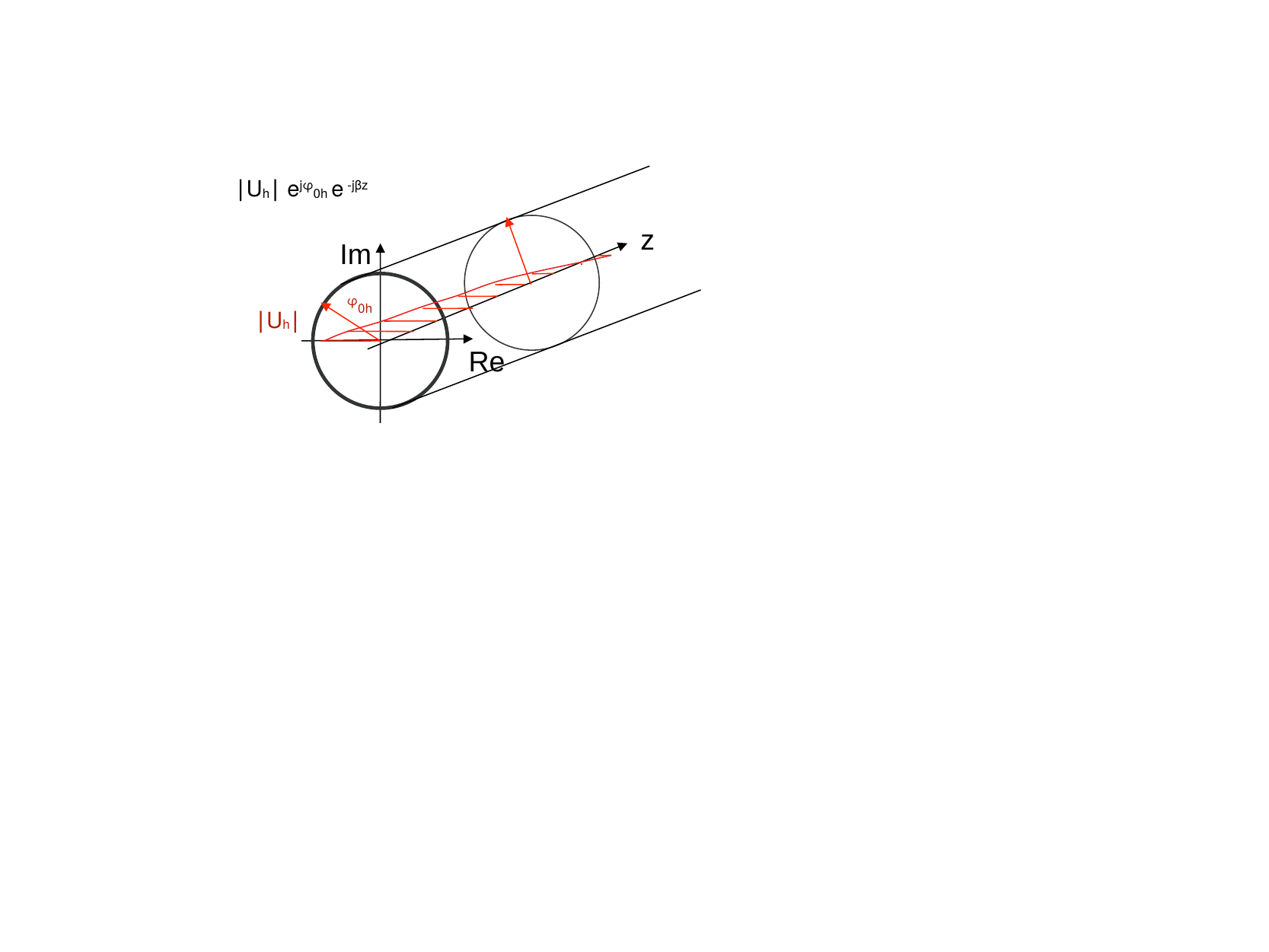

∣Uh∣ ejφ0h e -jβz

z

Im

φ0h

∣Uh∣

Re